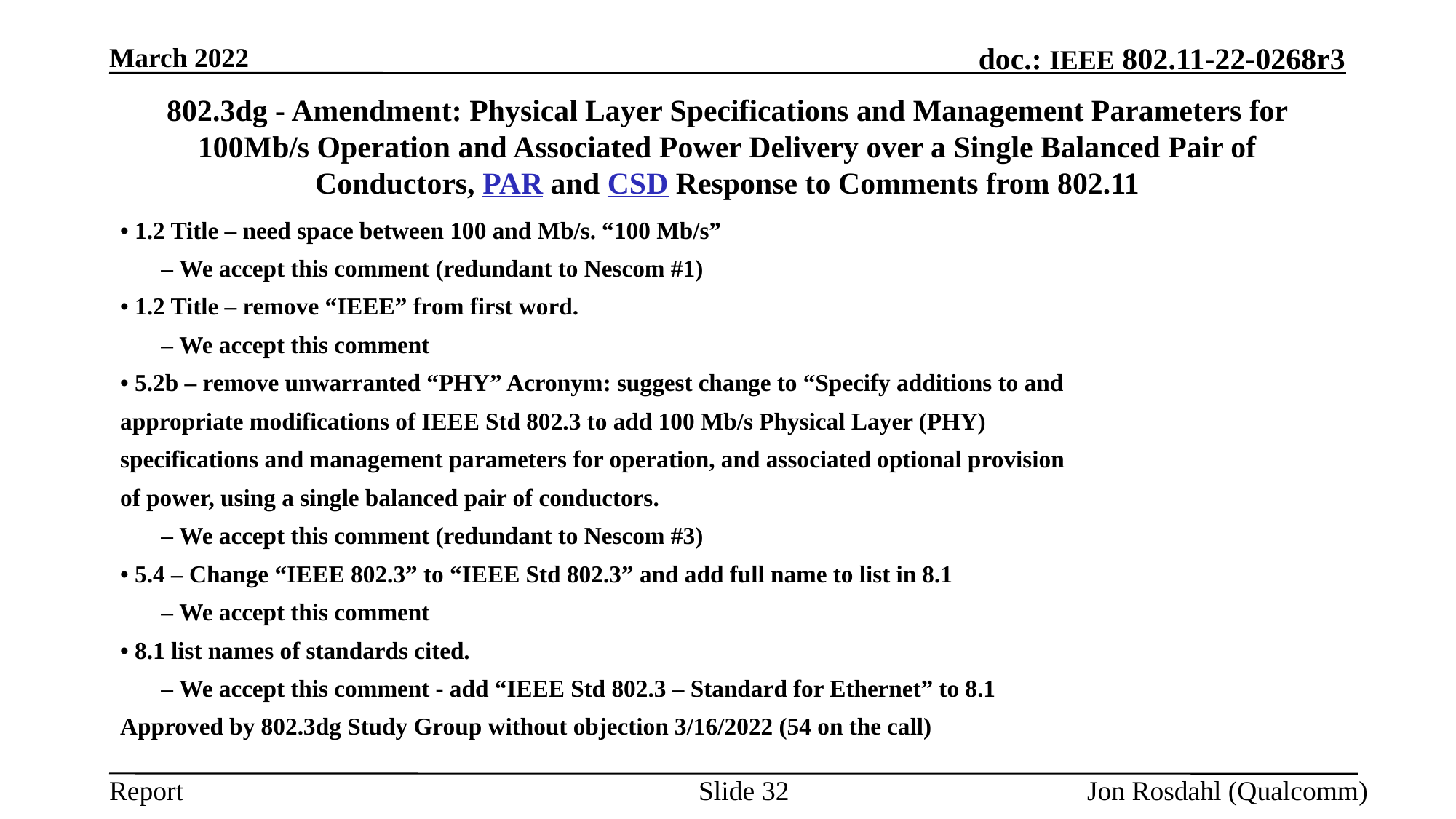

March 2022
# 802.3dg - Amendment: Physical Layer Specifications and Management Parameters for 100Mb/s Operation and Associated Power Delivery over a Single Balanced Pair of Conductors, PAR and CSD Response to Comments from 802.11
• 1.2 Title – need space between 100 and Mb/s. “100 Mb/s”
	– We accept this comment (redundant to Nescom #1)
• 1.2 Title – remove “IEEE” from first word.
	– We accept this comment
• 5.2b – remove unwarranted “PHY” Acronym: suggest change to “Specify additions to and
appropriate modifications of IEEE Std 802.3 to add 100 Mb/s Physical Layer (PHY)
specifications and management parameters for operation, and associated optional provision
of power, using a single balanced pair of conductors.
	– We accept this comment (redundant to Nescom #3)
• 5.4 – Change “IEEE 802.3” to “IEEE Std 802.3” and add full name to list in 8.1
	– We accept this comment
• 8.1 list names of standards cited.
	– We accept this comment - add “IEEE Std 802.3 – Standard for Ethernet” to 8.1
Approved by 802.3dg Study Group without objection 3/16/2022 (54 on the call)
Slide 32
Jon Rosdahl (Qualcomm)